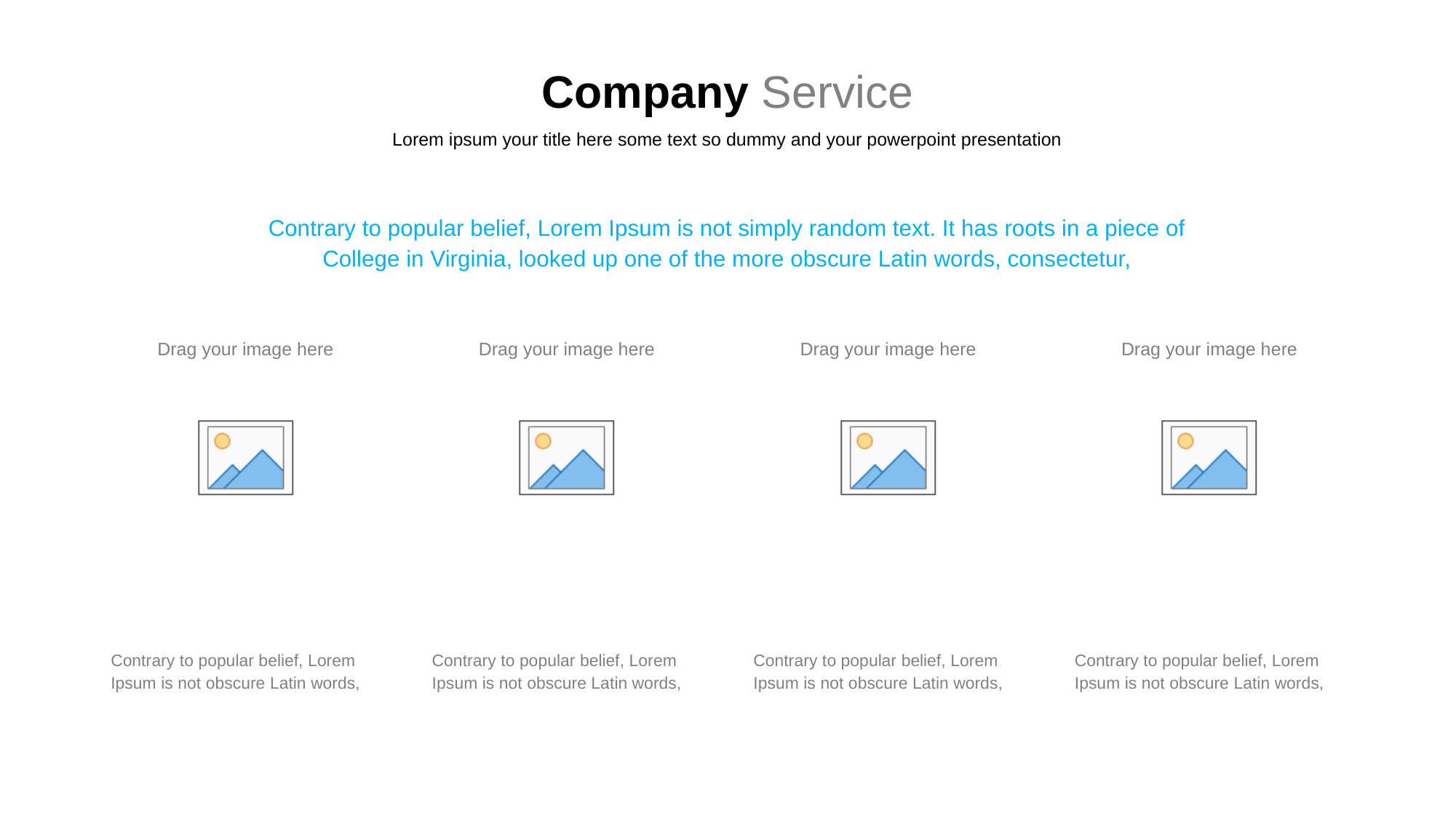

Company Service
Lorem ipsum your title here some text so dummy and your powerpoint presentation
Contrary to popular belief, Lorem Ipsum is not simply random text. It has roots in a piece of College in Virginia, looked up one of the more obscure Latin words, consectetur,

Contrary to popular belief, Lorem Ipsum is not obscure Latin words,
Contrary to popular belief, Lorem Ipsum is not obscure Latin words,
Contrary to popular belief, Lorem Ipsum is not obscure Latin words,
Contrary to popular belief, Lorem Ipsum is not obscure Latin words,